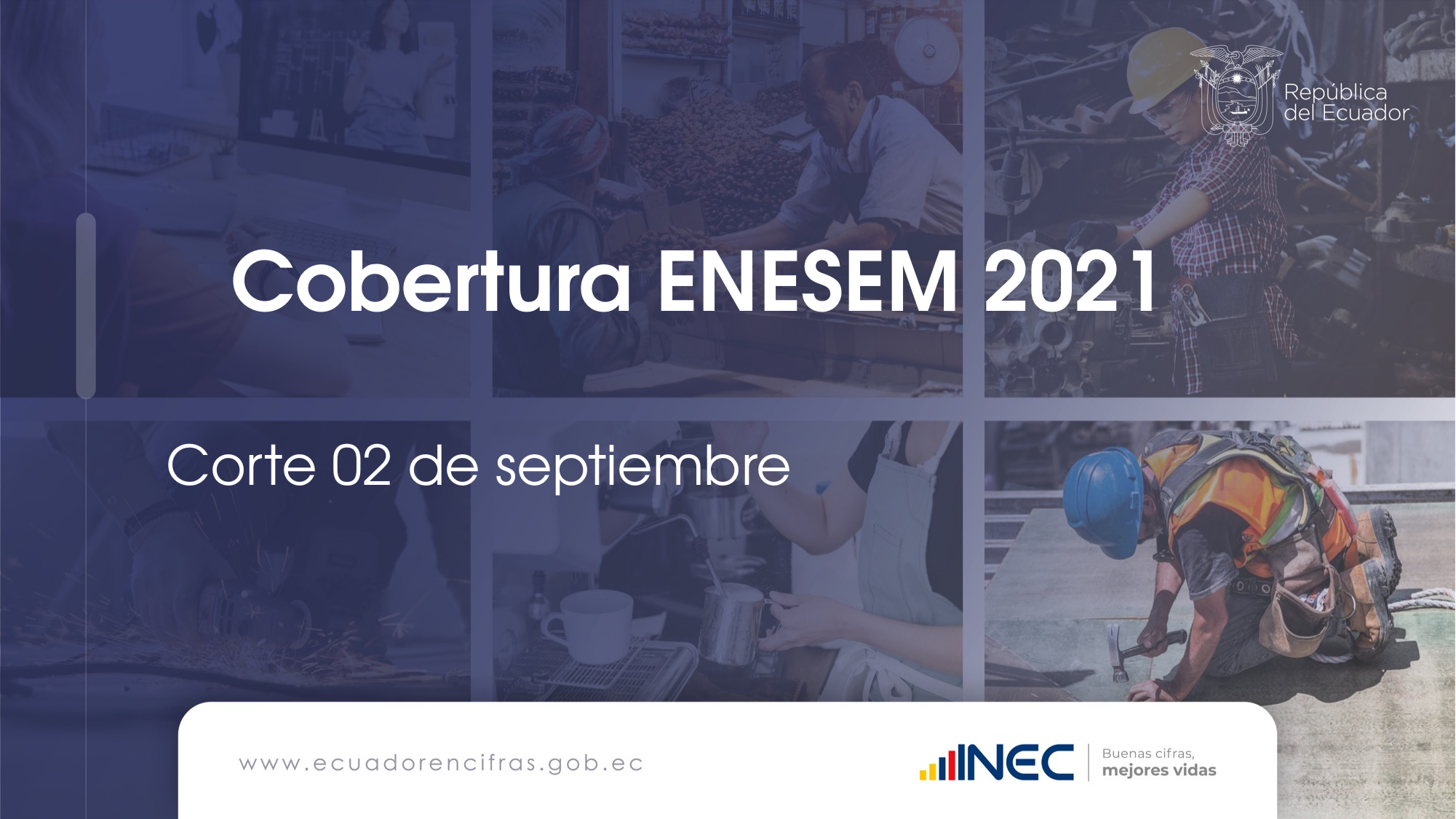

# Cobertura ENESEM 2021
Corte 02 de septiembre